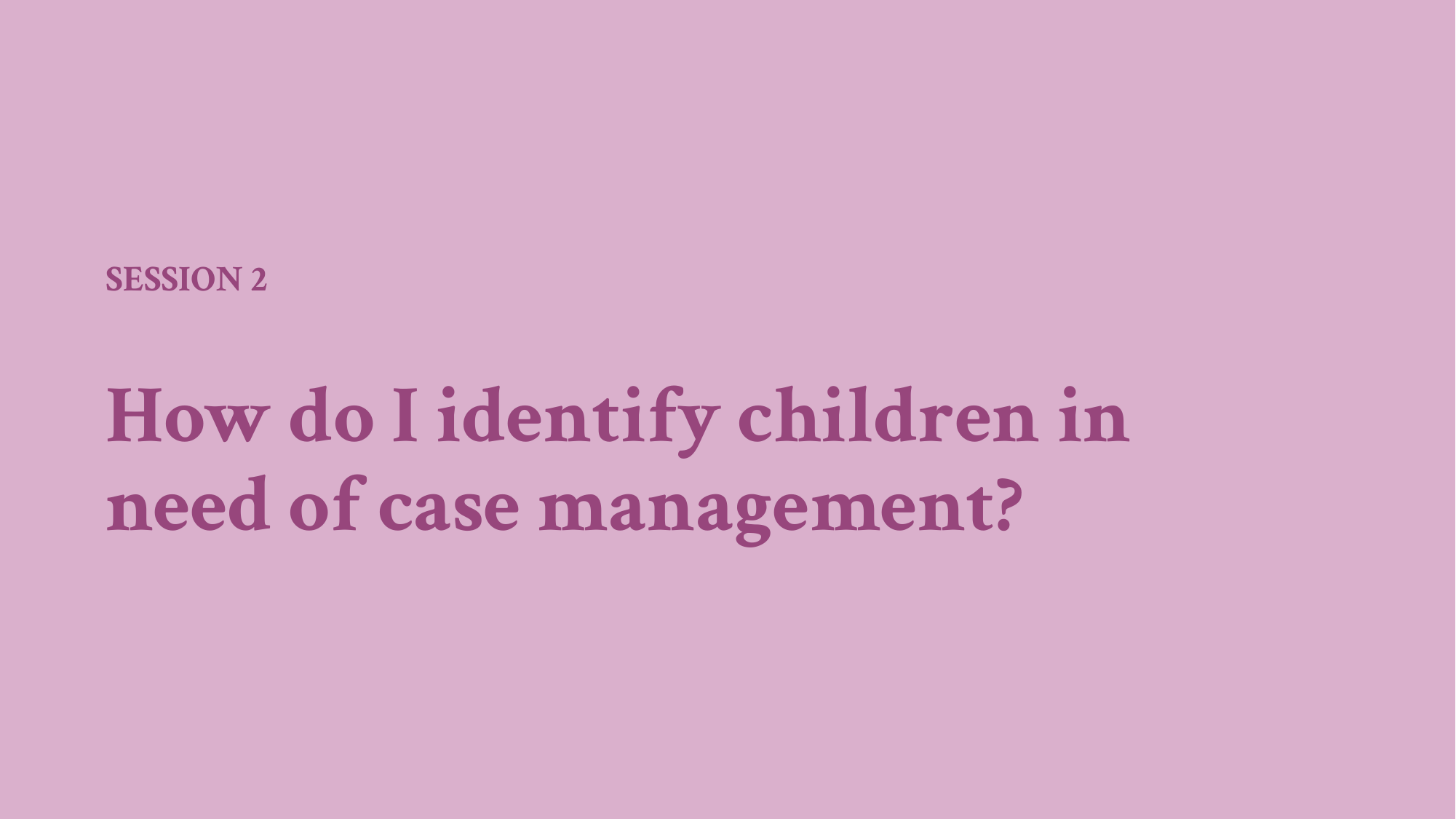

SESSION 2
How do I identify children in need of case management?